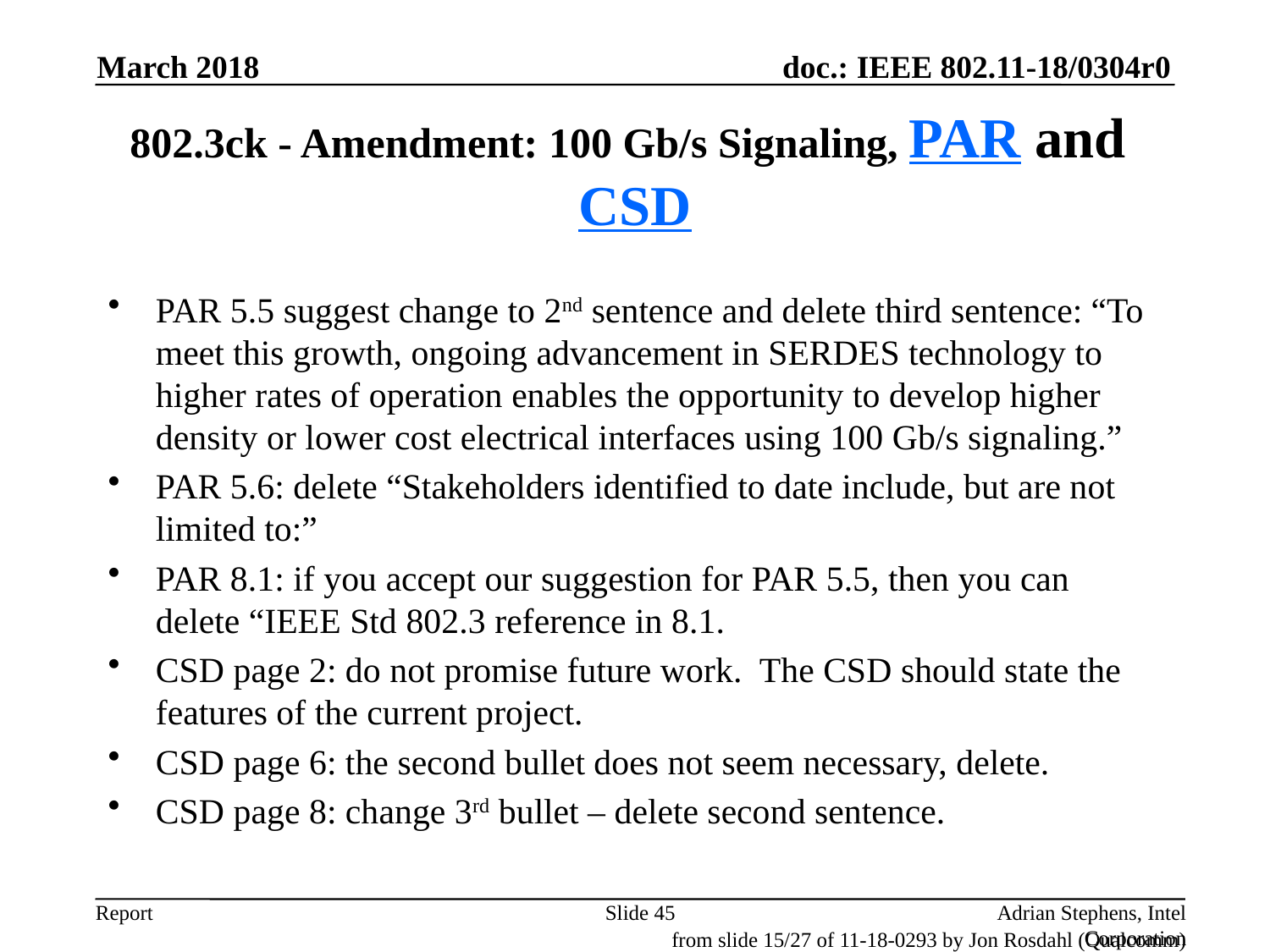

March 2018
# 802.3ck - Amendment: 100 Gb/s Signaling, PAR and CSD
PAR 5.5 suggest change to 2nd sentence and delete third sentence: “To meet this growth, ongoing advancement in SERDES technology to higher rates of operation enables the opportunity to develop higher density or lower cost electrical interfaces using 100 Gb/s signaling.”
PAR 5.6: delete “Stakeholders identified to date include, but are not limited to:”
PAR 8.1: if you accept our suggestion for PAR 5.5, then you can delete “IEEE Std 802.3 reference in 8.1.
CSD page 2: do not promise future work.  The CSD should state the features of the current project.
CSD page 6: the second bullet does not seem necessary, delete.
CSD page 8: change 3rd bullet – delete second sentence.
Slide 45
Adrian Stephens, Intel Corporation
from slide 15/27 of 11-18-0293 by Jon Rosdahl (Qualcomm)